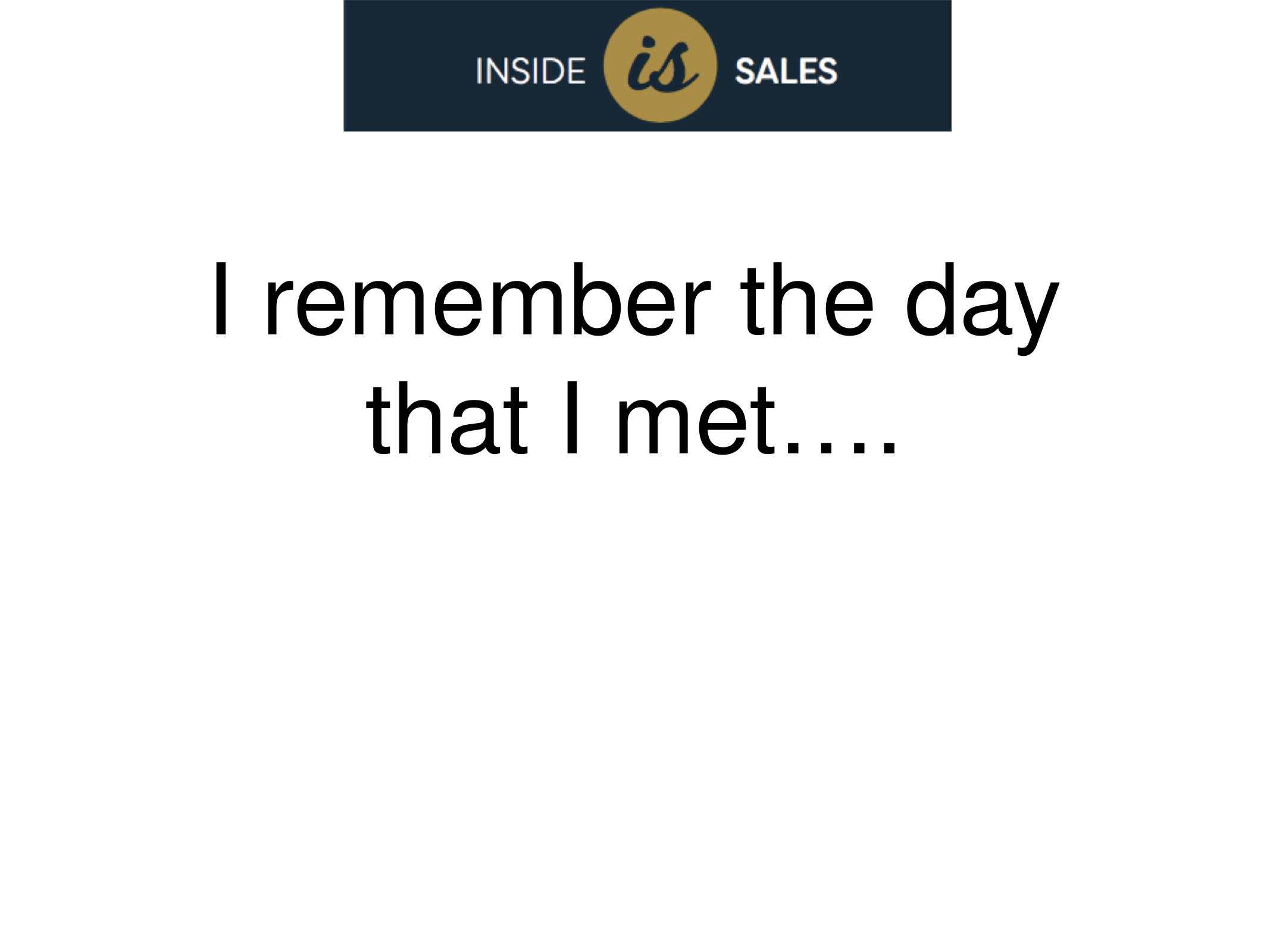

# I remember the day that I met….